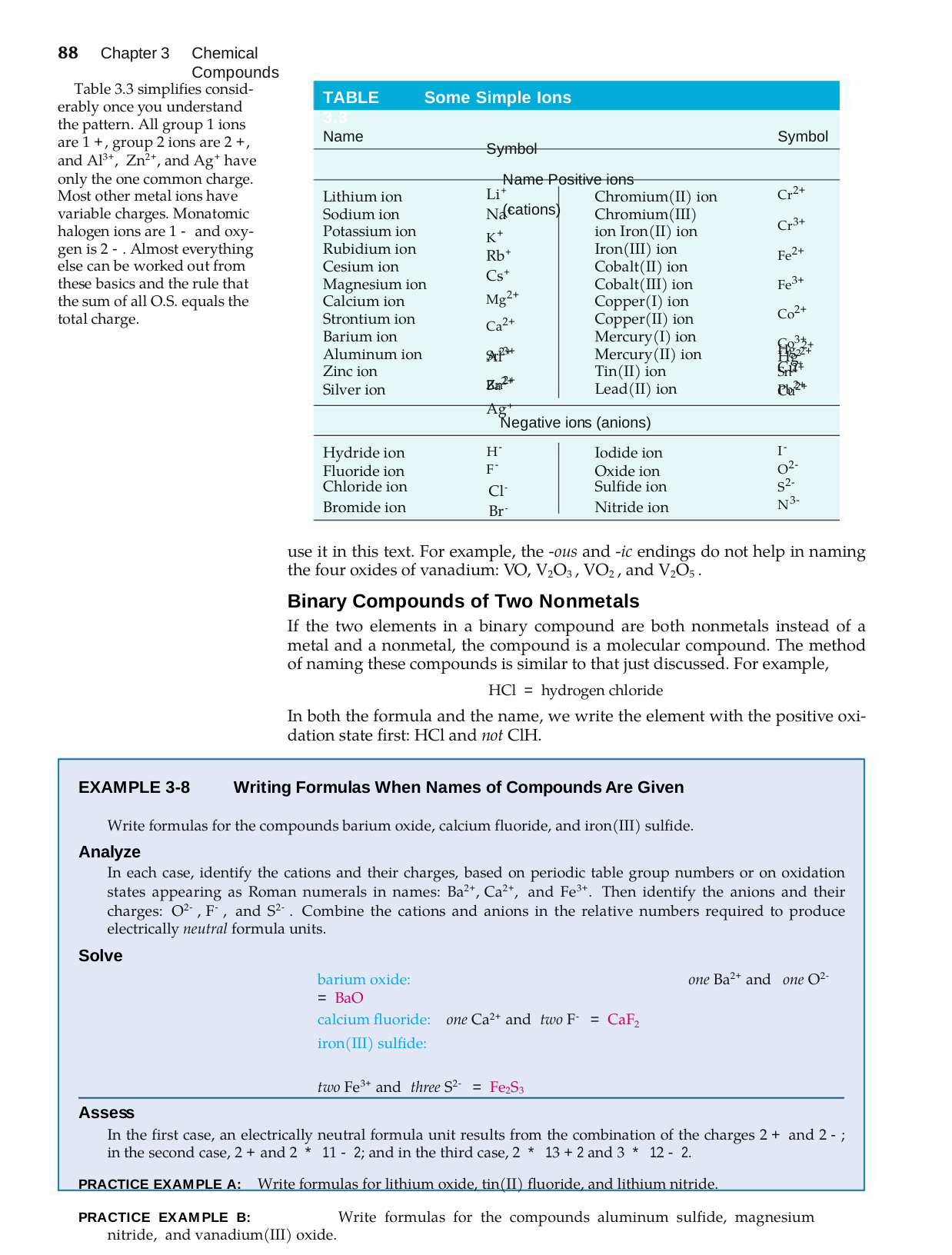

88	Chapter 3
Chemical Compounds
Table 3.3 simplifies consid- erably once you understand the pattern. All group 1 ions are 1 +, group 2 ions are 2 +, and Al3+,  Zn2+, and Ag+ have only the one common charge. Most other metal ions have variable charges. Monatomic halogen ions are 1 - and oxy- gen is 2 -. Almost everything else can be worked out from these basics and the rule that the sum of all O.S. equals the total charge.
TABLE 3.3
Some Simple Ions
Name
Symbol	Name Positive ions (cations)
Symbol
Cr2+
Cr3+ Fe2+ Fe3+ Co2+ Co3+
Cu+ Cu2+
Li+
Na+ K+
Rb+
Cs+ Mg2+
Ca2+ Sr2+ Ba2+
Lithium ion Sodium ion Potassium ion Rubidium ion Cesium ion Magnesium ion Calcium ion Strontium ion Barium ion Aluminum ion Zinc ion
Silver ion
Chromium(II) ion Chromium(III) ion Iron(II) ion Iron(III) ion Cobalt(II) ion Cobalt(III) ion Copper(I) ion Copper(II) ion Mercury(I) ion Mercury(II) ion Tin(II) ion  Lead(II) ion
Hg22+

3+
2+
Al
Hg
Zn2+
Ag+
Sn2+ Pb2+
Negative ions (anions)
H-
F-
I-
O2-
S2-
N3-
Hydride ion Fluoride ion
Iodide ion Oxide ion
| Chloride ion | Cl- | Sulfide ion |
| --- | --- | --- |
| Bromide ion | Br- | Nitride ion |
use it in this text. For example, the -ous and -ic endings do not help in naming the four oxides of vanadium: VO, V2O3 , VO2 , and V2O5 .
Binary Compounds of Two Nonmetals
If the two elements in a binary compound are both nonmetals instead of a metal and a nonmetal, the compound is a molecular compound. The method of naming these compounds is similar to that just discussed. For example,
HCl  =  hydrogen chloride
In both the formula and the name, we write the element with the positive oxi- dation state first: HCl and not ClH.

EXAMPLE 3-8	Writing Formulas When Names of Compounds Are Given

Write formulas for the compounds barium oxide, calcium fluoride, and iron(III) sulfide.
Analyze
In each case, identify the cations and their charges, based on periodic table group numbers or on oxidation states appearing as Roman numerals in names: Ba2+, Ca2+,  and Fe3+.  Then identify the anions and their charges:  O2-, F-,  and S2-.  Combine the cations and anions in the relative numbers required to produce electrically neutral formula units.
Solve
barium oxide:	one Ba2+ and   one O2-  =  BaO
calcium fluoride:    one Ca2+ and  two F-  =  CaF2 iron(III) sulfide:	two Fe3+ and  three S2-  =  Fe2S3
Assess
In the first case, an electrically neutral formula unit results from the combination of the charges 2 +  and 2 -; in the second case, 2 + and 2  *  11 - 2; and in the third case, 2  *  13 + 2 and 3  *  12 - 2.
PRACTICE EXAMPLE A:    Write formulas for lithium oxide, tin(II) fluoride, and lithium nitride.

PRACTICE  EXAMPLE  B:	Write  formulas  for  the  compounds  aluminum  sulfide,  magnesium  nitride,  and vanadium(III) oxide.